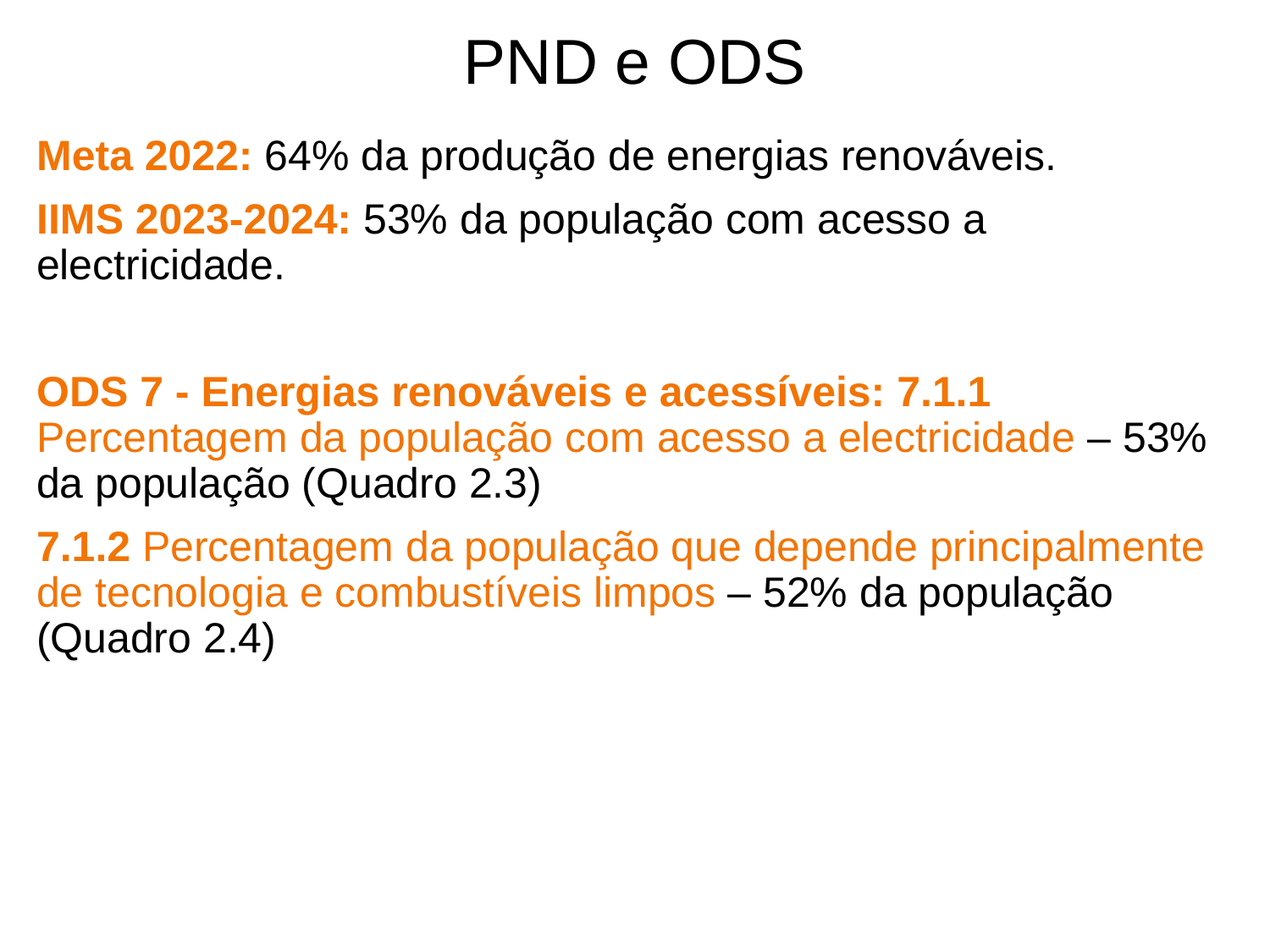

# PND e ODS
Meta 2022: 64% da produção de energias renováveis.
IIMS 2023-2024: 53% da população com acesso a electricidade.

ODS 7 - Energias renováveis e acessíveis: 7.1.1 Percentagem da população com acesso a electricidade – 53% da população (Quadro 2.3)
7.1.2 Percentagem da população que depende principalmente de tecnologia e combustíveis limpos – 52% da população (Quadro 2.4)